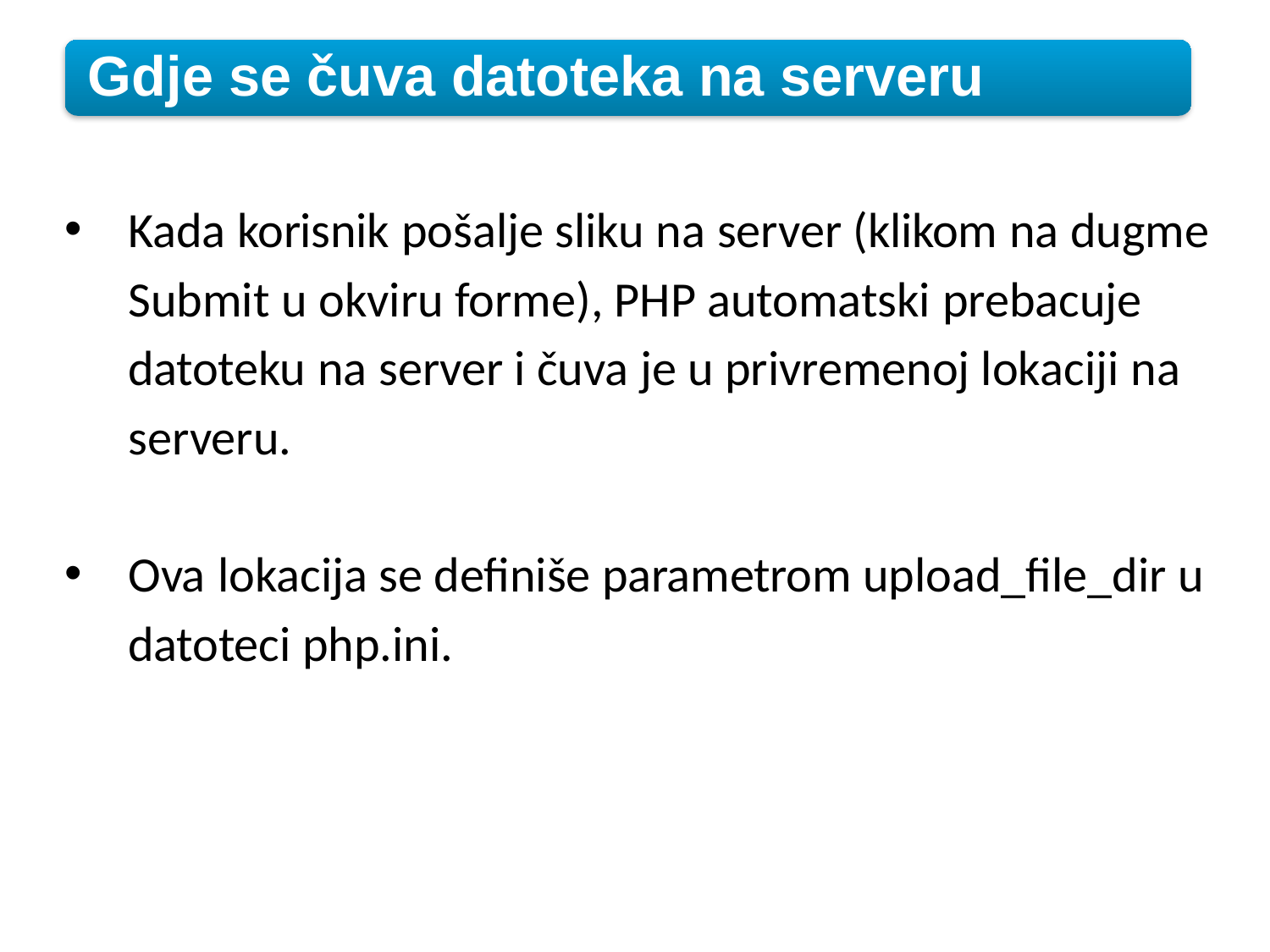

Gdje se čuva datoteka na serveru
Kada korisnik pošalje sliku na server (klikom na dugme Submit u okviru forme), PHP automatski prebacuje datoteku na server i čuva je u privremenoj lokaciji na serveru.

Ova lokacija se definiše parametrom upload_file_dir u datoteci php.ini.